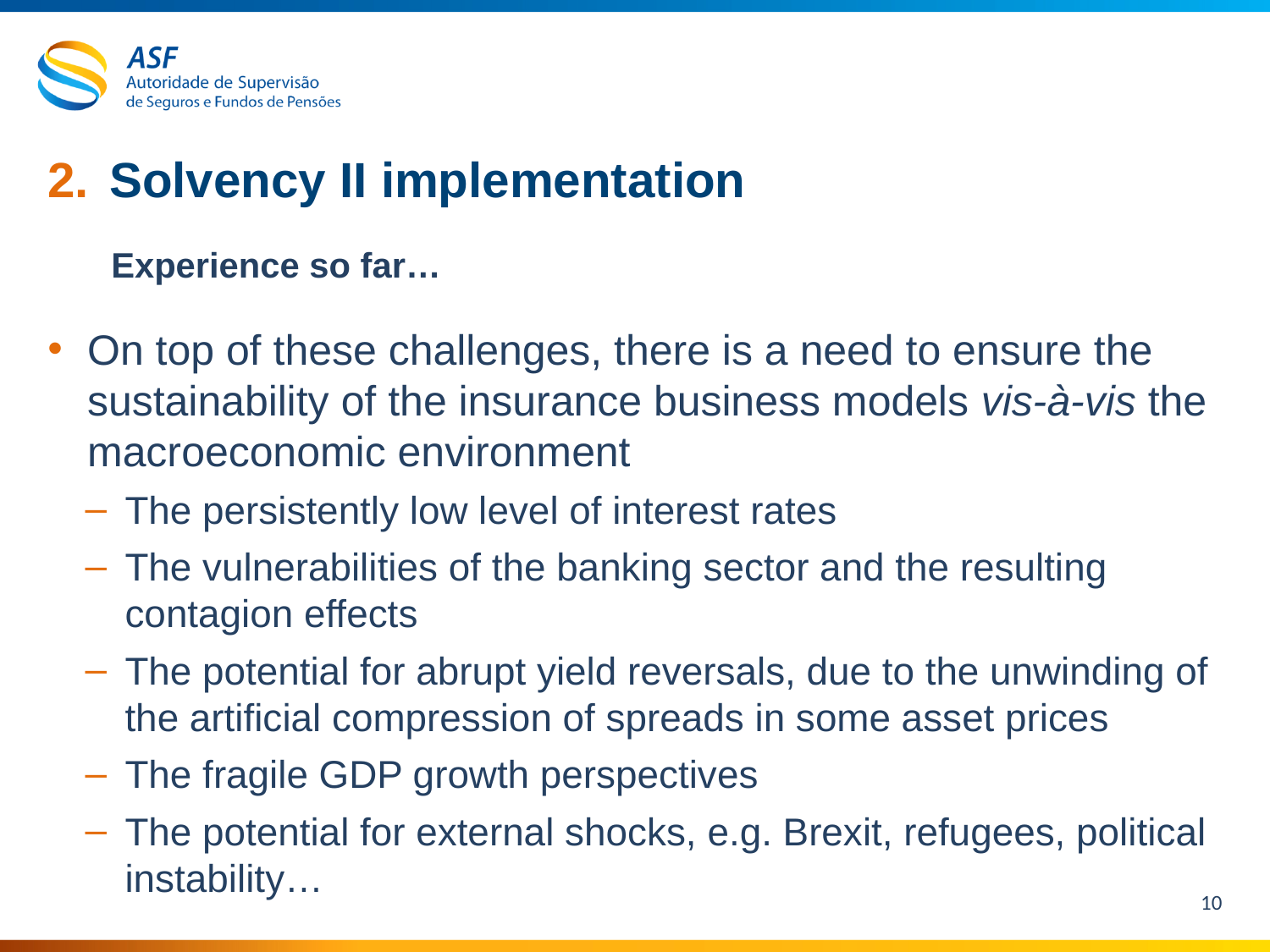

# 2.	Solvency II implementation
Experience so far…
On top of these challenges, there is a need to ensure the sustainability of the insurance business models vis-à-vis the macroeconomic environment
The persistently low level of interest rates
The vulnerabilities of the banking sector and the resulting contagion effects
The potential for abrupt yield reversals, due to the unwinding of the artificial compression of spreads in some asset prices
The fragile GDP growth perspectives
The potential for external shocks, e.g. Brexit, refugees, political instability…
10